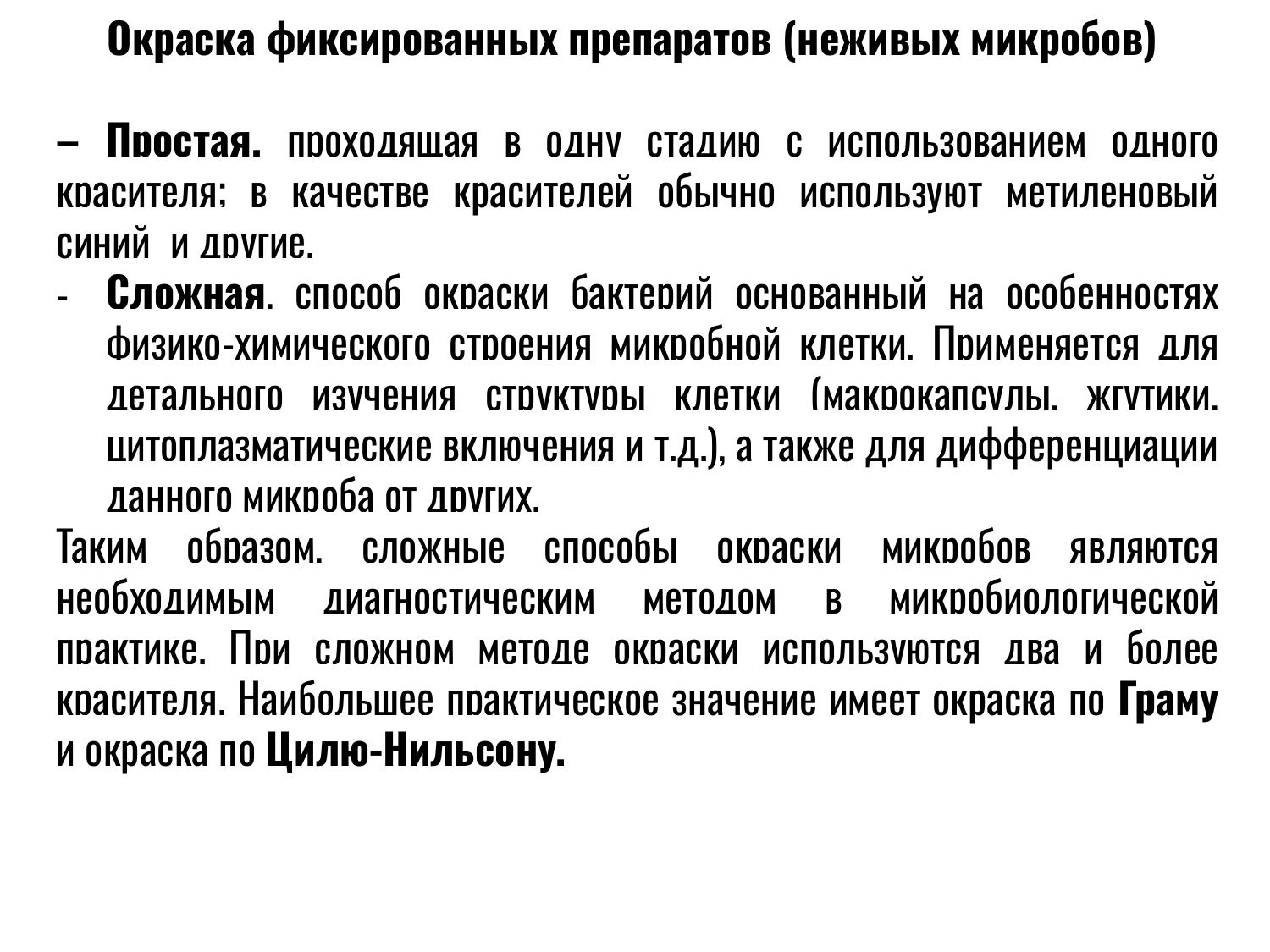

Окраска фиксированных препаратов (неживых микробов)

– Простая, проходящая в одну стадию с использованием одного красителя; в качестве красителей обычно используют метиленовый синий  и другие.
Сложная, способ окраски бактерий основанный на особенностях физико-химического строения микробной клетки. Применяется для детального изучения структуры клетки (макрокапсулы, жгутики, цитоплазматические включения и т.д.), а также для дифференциации данного микроба от других.
Таким образом, сложные способы окраски микробов являются необходимым диагностическим методом в микробиологической практике. При сложном методе окраски используются два и более красителя. Наибольшее практическое значение имеет окраска по Граму и окраска по Цилю-Нильсону.